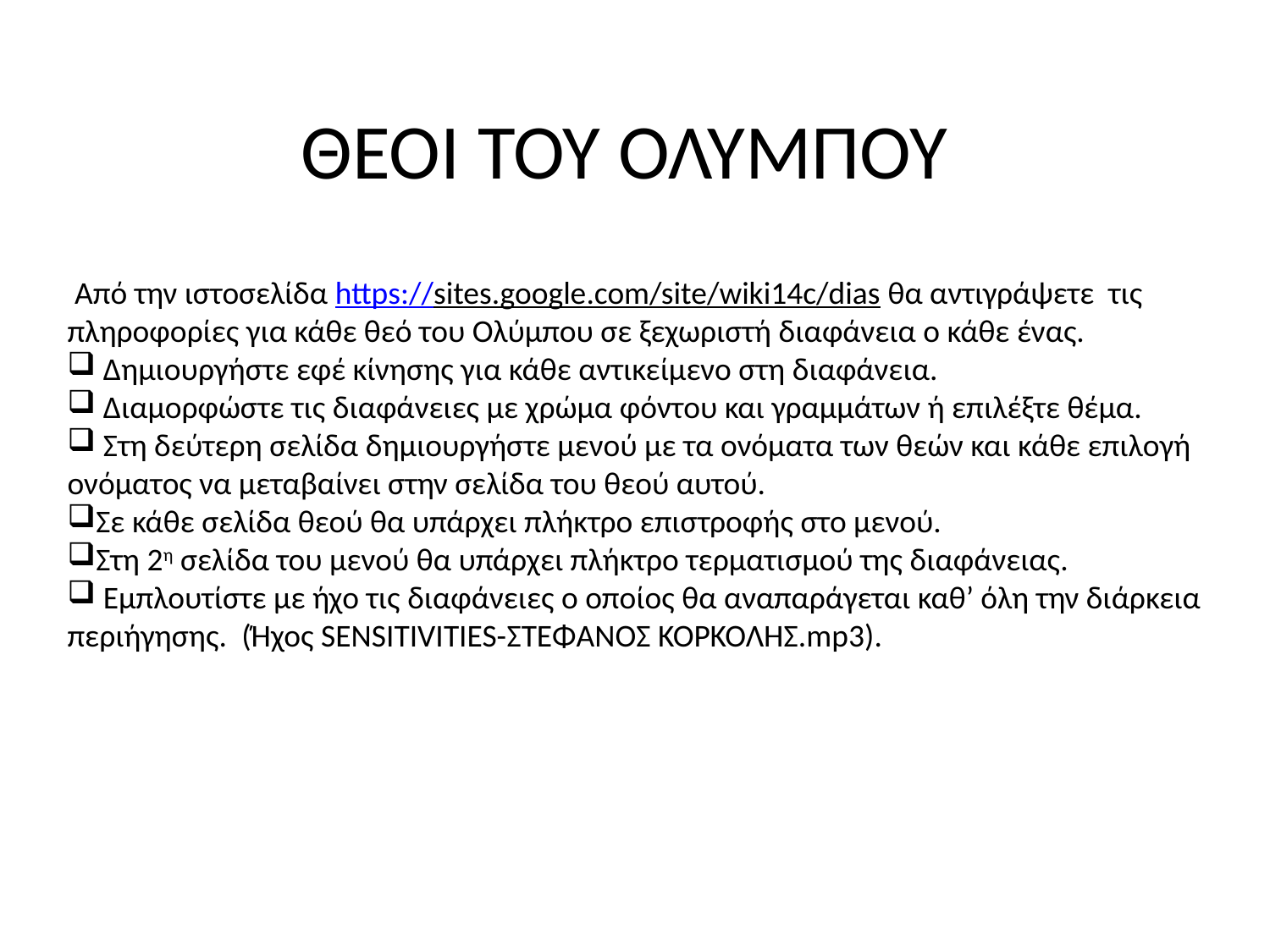

# ΘΕΟΙ ΤΟΥ ΟΛΥΜΠΟΥ
 Από την ιστοσελίδα https://sites.google.com/site/wiki14c/dias θα αντιγράψετε  τις
πληροφορίες για κάθε θεό του Ολύμπου σε ξεχωριστή διαφάνεια ο κάθε ένας.
 Δημιουργήστε εφέ κίνησης για κάθε αντικείμενο στη διαφάνεια.
 Διαμορφώστε τις διαφάνειες με χρώμα φόντου και γραμμάτων ή επιλέξτε θέμα.
 Στη δεύτερη σελίδα δημιουργήστε μενού με τα ονόματα των θεών και κάθε επιλογή
ονόματος να μεταβαίνει στην σελίδα του θεού αυτού.
Σε κάθε σελίδα θεού θα υπάρχει πλήκτρο επιστροφής στο μενού.
Στη 2η σελίδα του μενού θα υπάρχει πλήκτρο τερματισμού της διαφάνειας.
 Εμπλουτίστε με ήχο τις διαφάνειες ο οποίος θα αναπαράγεται καθ’ όλη την διάρκεια περιήγησης.  (Ήχος SENSITIVITIES-ΣΤΕΦΑΝΟΣ ΚΟΡΚΟΛΗΣ.mp3).